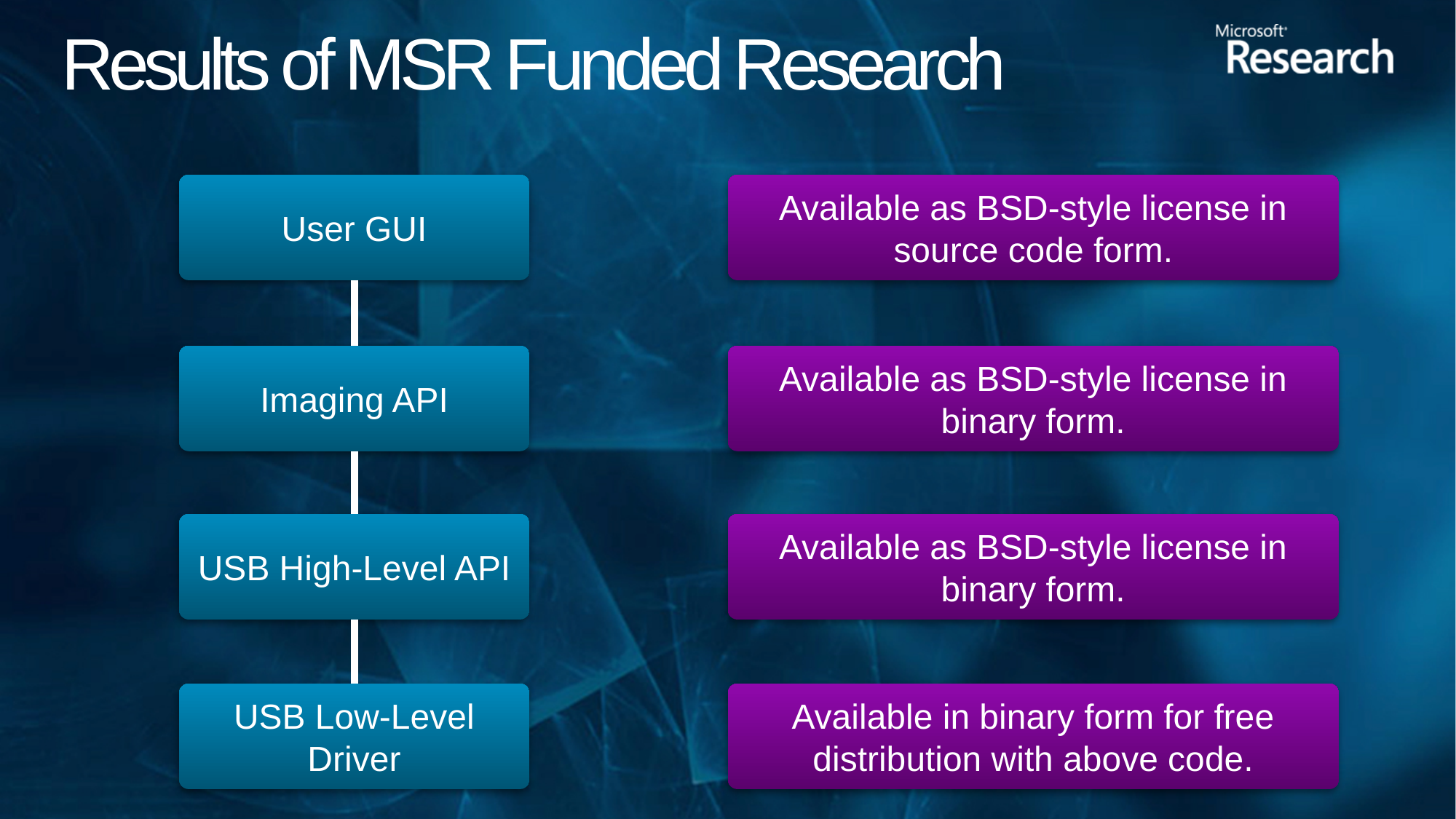

# Results of MSR Funded Research
User GUI
Available as BSD-style license in source code form.
Imaging API
Available as BSD-style license in binary form.
USB High-Level API
Available as BSD-style license in binary form.
USB Low-Level Driver
Available in binary form for free distribution with above code.